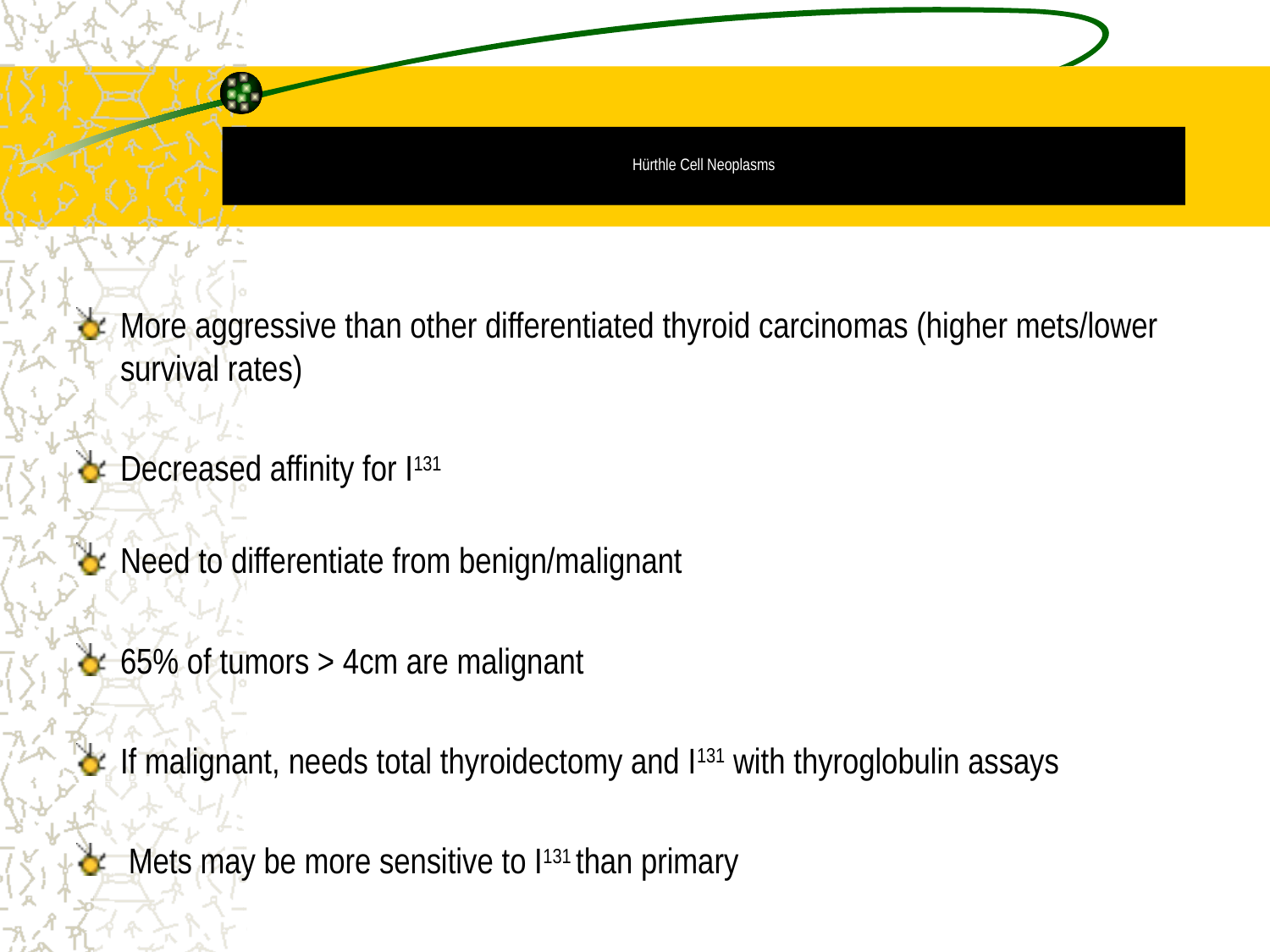

# Hürthle Cell Neoplasms
More aggressive than other differentiated thyroid carcinomas (higher mets/lower survival rates)

Decreased affinity for I131

Need to differentiate from benign/malignant

65% of tumors > 4cm are malignant

If malignant, needs total thyroidectomy and I131 with thyroglobulin assays

 Mets may be more sensitive to I131 than primary